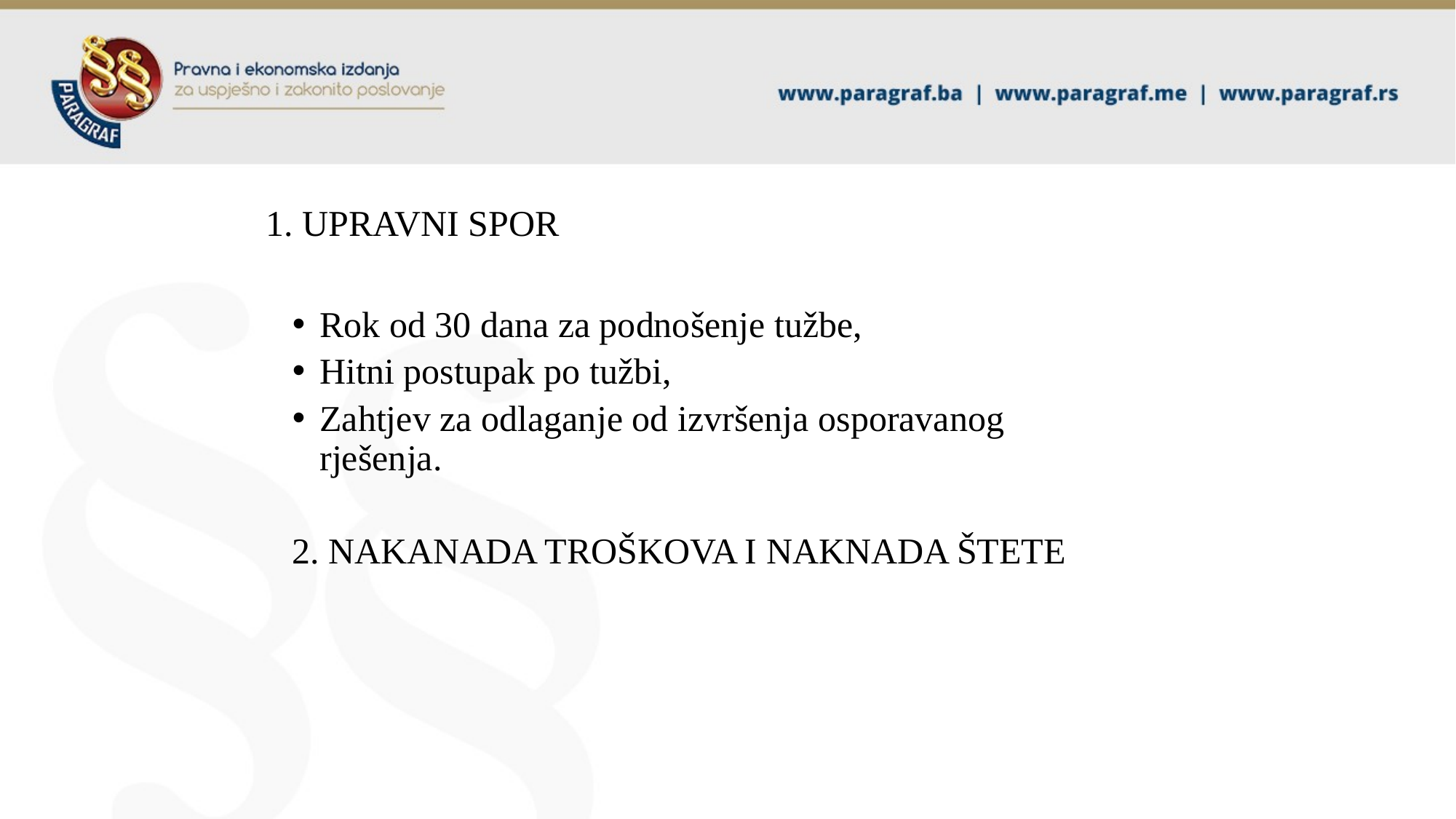

1. UPRAVNI SPOR

Rok od 30 dana za podnošenje tužbe,
Hitni postupak po tužbi,
Zahtjev za odlaganje od izvršenja osporavanog rješenja.

2. NAKANADA TROŠKOVA I NAKNADA ŠTETE